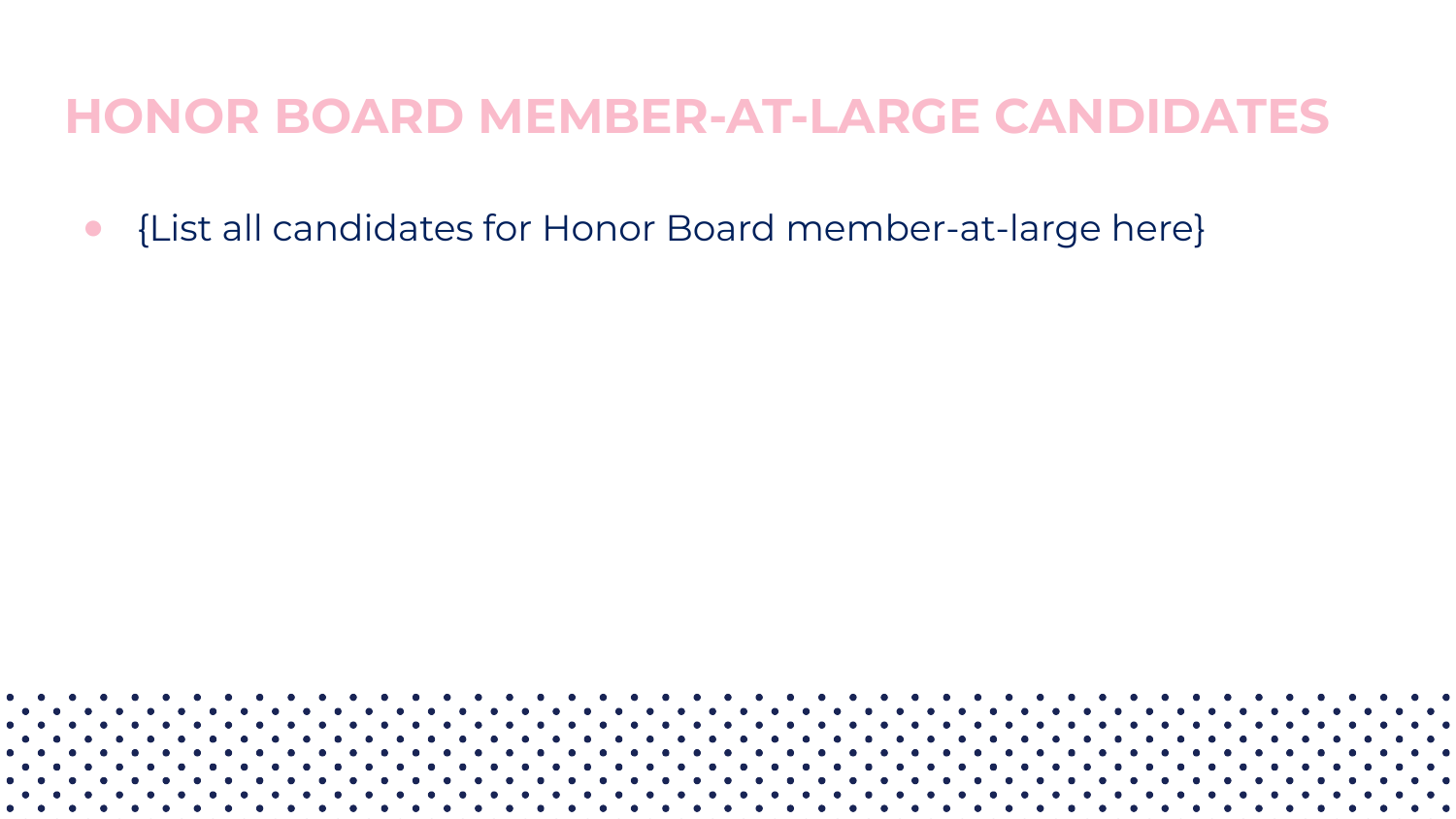

# HONOR BOARD MEMBER-AT-LARGE CANDIDATES
{List all candidates for Honor Board member-at-large here}